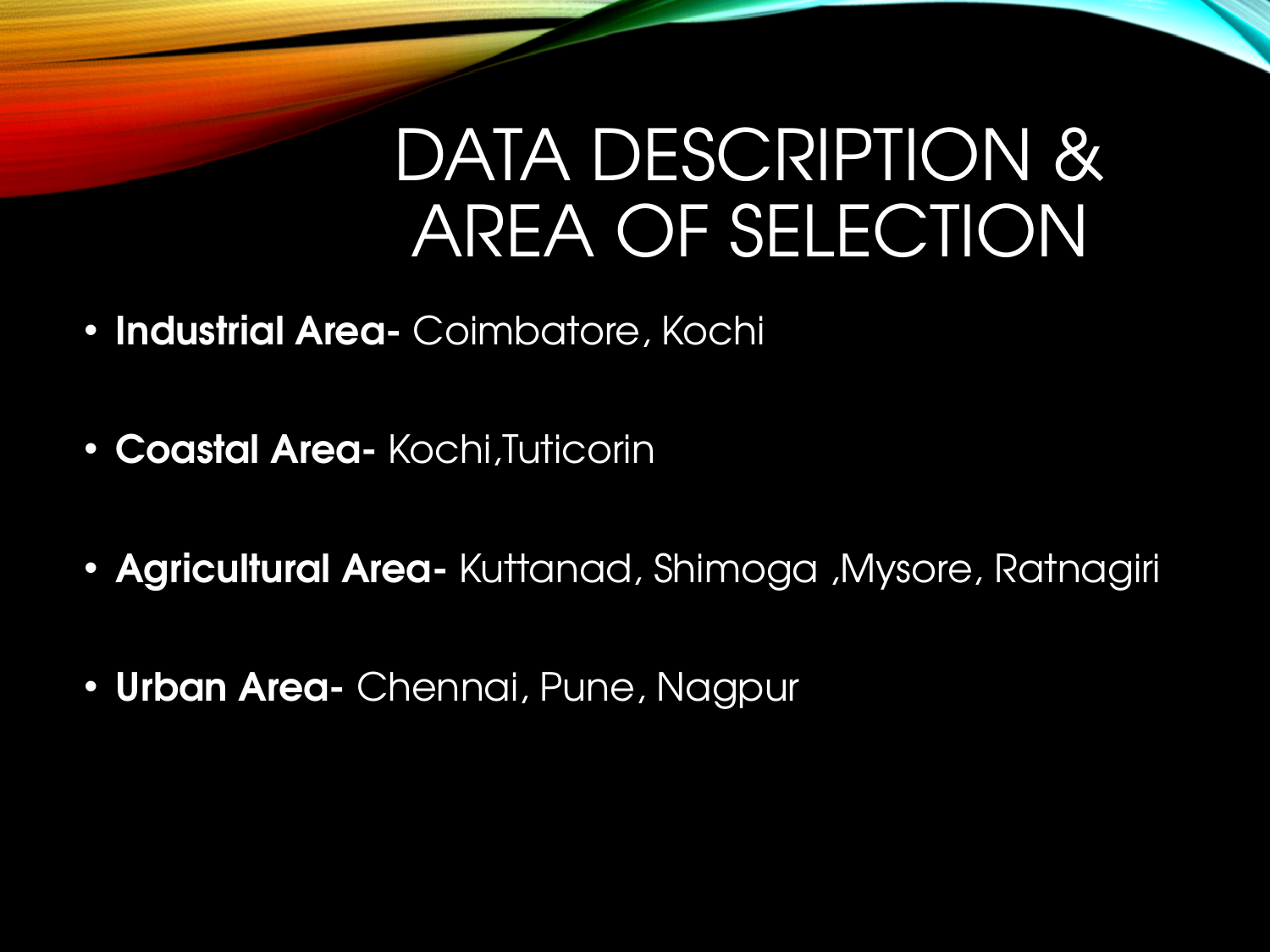

# DATA description & Area of selection
Industrial Area- Coimbatore, Kochi

Coastal Area- Kochi,Tuticorin

Agricultural Area- Kuttanad, Shimoga ,Mysore, Ratnagiri

Urban Area- Chennai, Pune, Nagpur